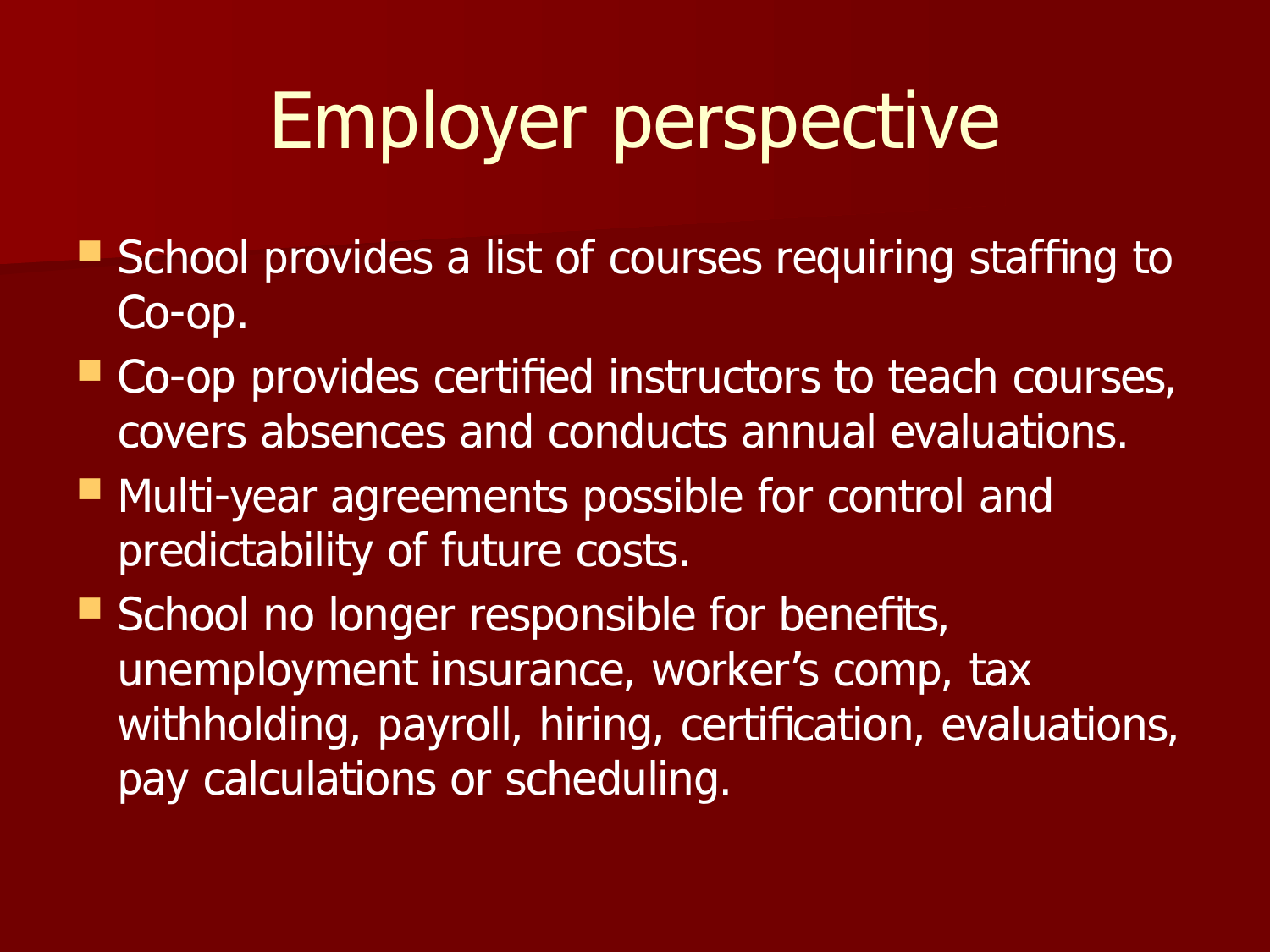

# Employer perspective
School provides a list of courses requiring staffing to Co-op.
Co-op provides certified instructors to teach courses, covers absences and conducts annual evaluations.
Multi-year agreements possible for control and predictability of future costs.
School no longer responsible for benefits, unemployment insurance, worker’s comp, tax withholding, payroll, hiring, certification, evaluations, pay calculations or scheduling.